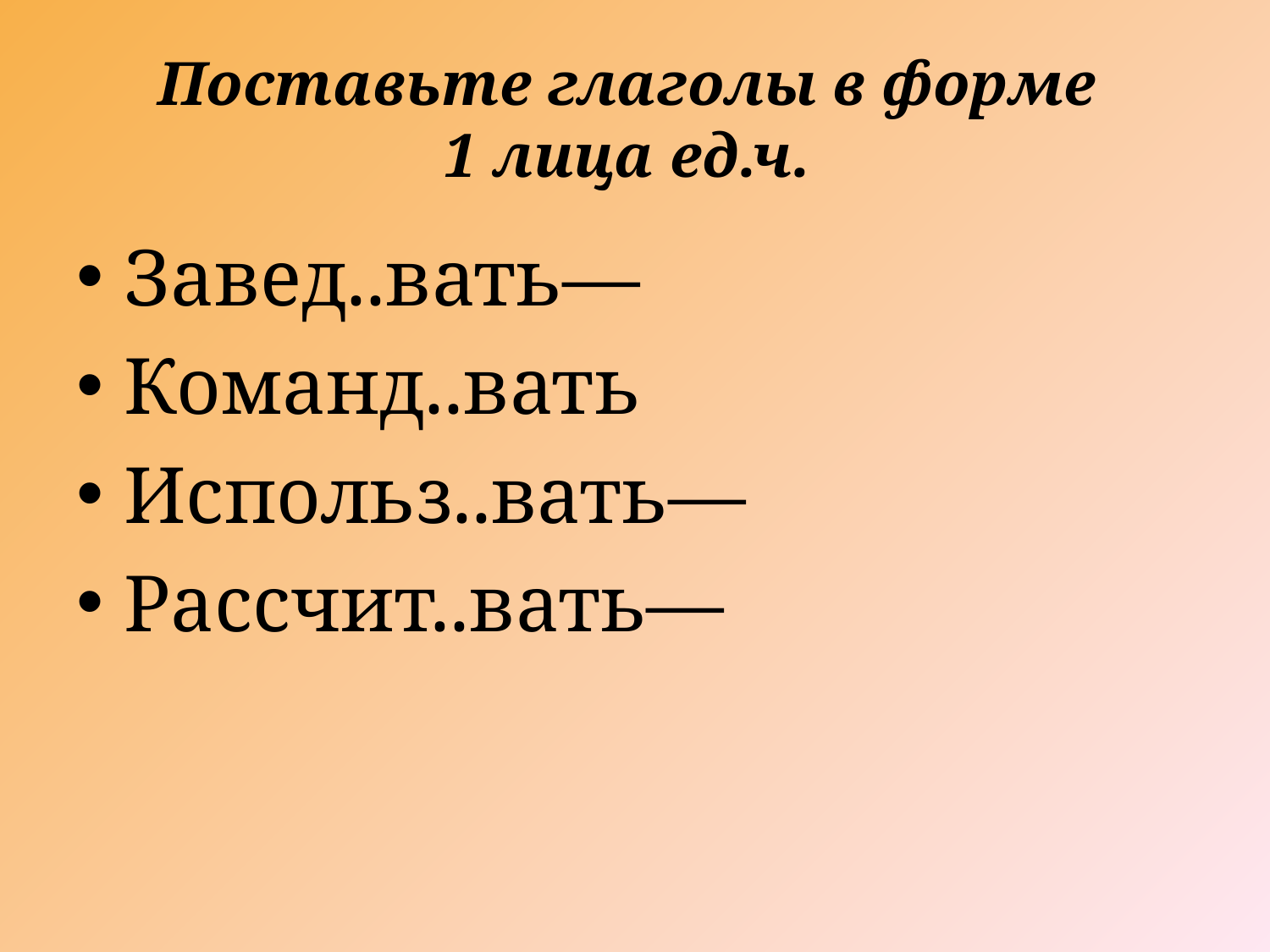

# Поставьте глаголы в форме 1 лица ед.ч.
Завед..вать—
Команд..вать
Использ..вать—
Рассчит..вать—